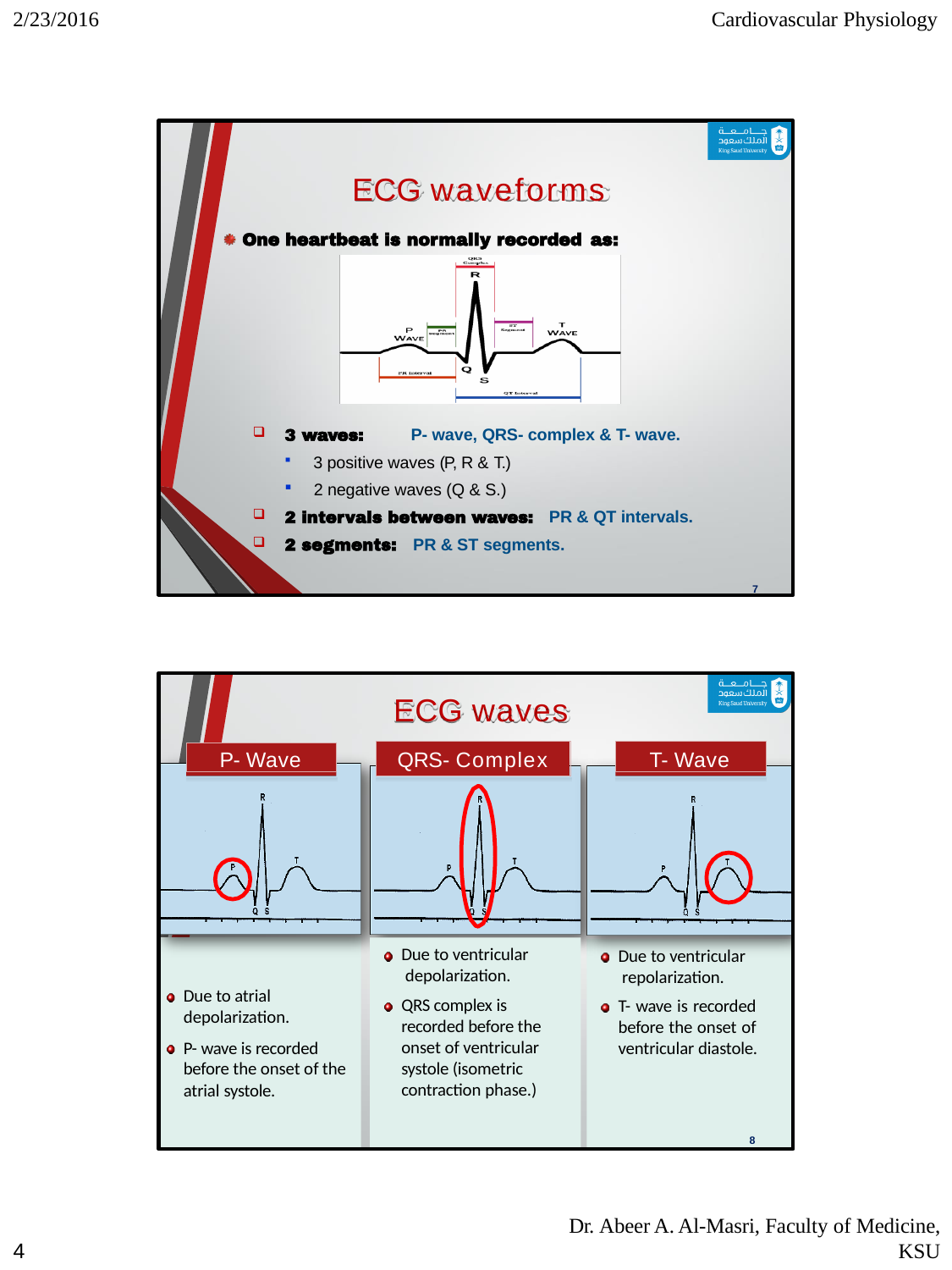

2/23/2016
Cardiovascular Physiology

ECG waveforms
One heartbeat is normally recorded as:

3 waves:	P- wave, QRS- complex & T- wave.
3 positive waves (P, R & T.)
2 negative waves (Q & S.)
2 intervals between waves:   PR & QT intervals.
2 segments:   PR & ST segments.

7

ECG waves

T- Wave

P- Wave
QRS- Complex

Due to ventricular  depolarization.
QRS complex is  recorded before the  onset of ventricular  systole (isometric  contraction phase.)
Due to ventricular  repolarization.
T- wave is recorded  before the onset of  ventricular diastole.

Due to atrial  depolarization.
P- wave is recorded  before the onset of the  atrial systole.

8
Dr. Abeer A. Al-Masri, Faculty of Medicine,
KSU
4